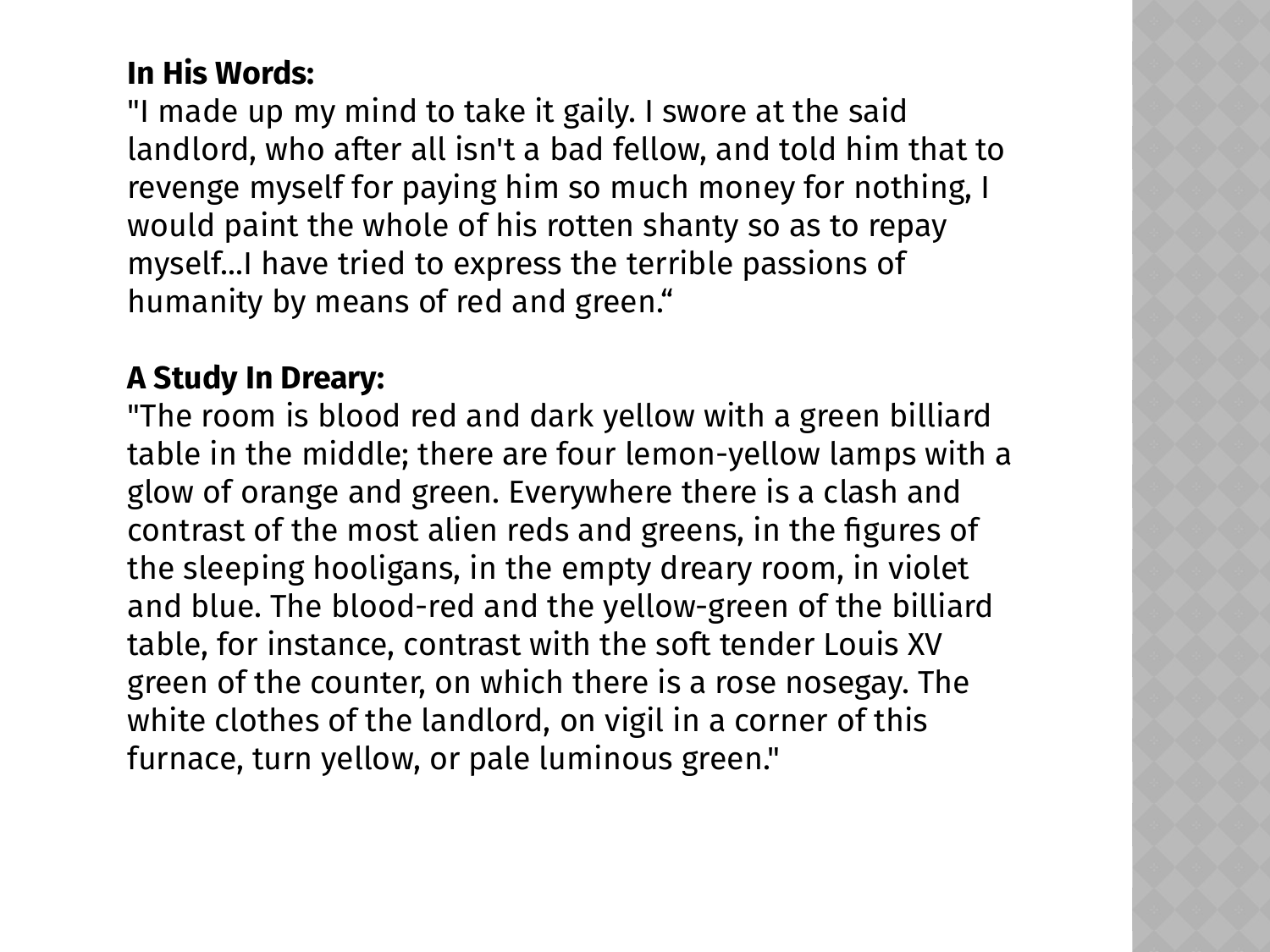

In His Words:
"I made up my mind to take it gaily. I swore at the said landlord, who after all isn't a bad fellow, and told him that to revenge myself for paying him so much money for nothing, I would paint the whole of his rotten shanty so as to repay myself...I have tried to express the terrible passions of humanity by means of red and green.“

A Study In Dreary:
"The room is blood red and dark yellow with a green billiard table in the middle; there are four lemon-yellow lamps with a glow of orange and green. Everywhere there is a clash and contrast of the most alien reds and greens, in the figures of the sleeping hooligans, in the empty dreary room, in violet and blue. The blood-red and the yellow-green of the billiard table, for instance, contrast with the soft tender Louis XV green of the counter, on which there is a rose nosegay. The white clothes of the landlord, on vigil in a corner of this furnace, turn yellow, or pale luminous green."